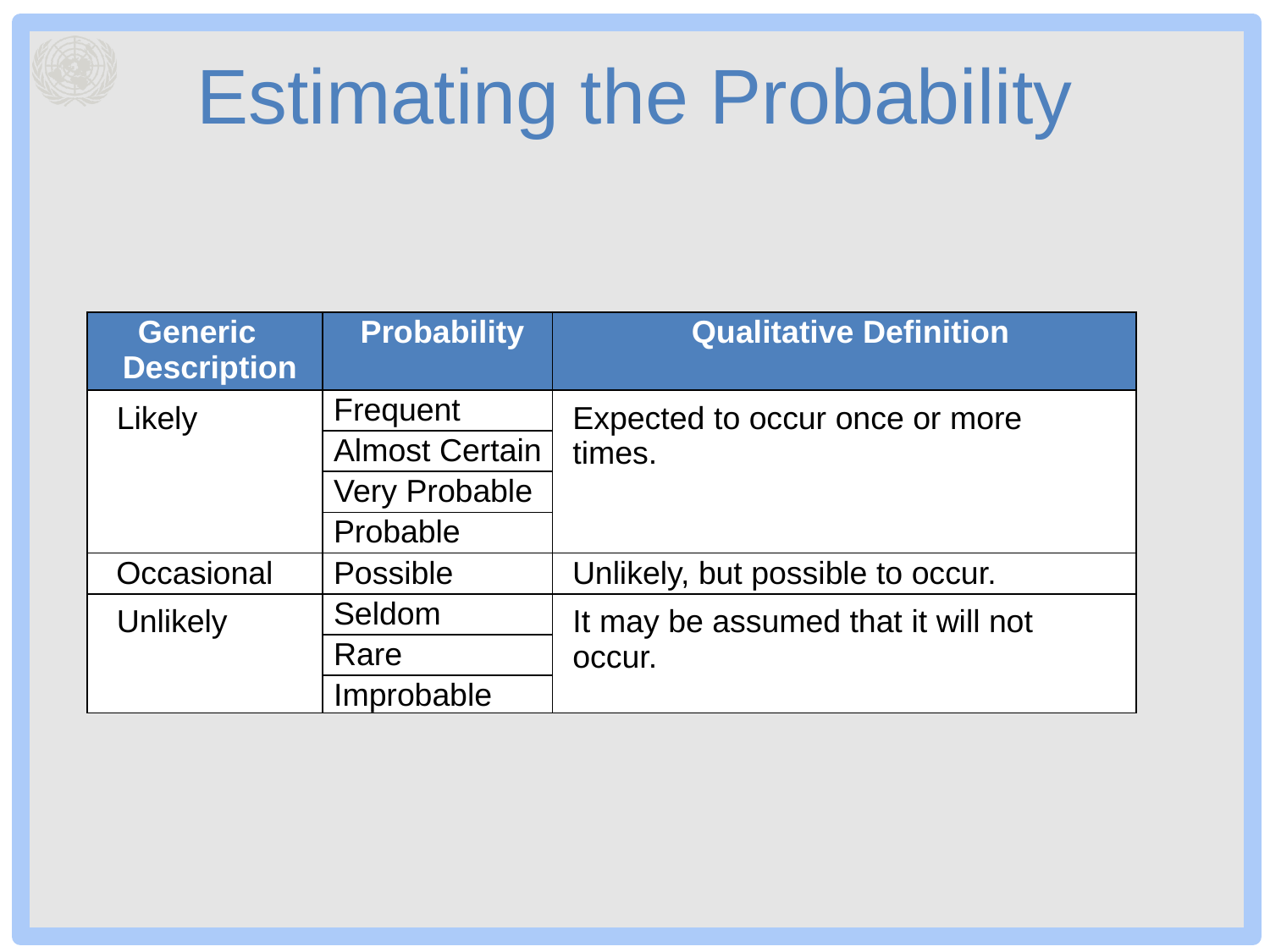

# Estimating the Probability
| Generic Description | Probability | Qualitative Definition |
| --- | --- | --- |
| Likely | Frequent | Expected to occur once or more times. |
|  | Almost Certain |  |
|  | Very Probable |  |
|  | Probable |  |
| Occasional | Possible | Unlikely, but possible to occur. |
| Unlikely | Seldom | It may be assumed that it will not occur. |
|  | Rare |  |
|  | Improbable |  |